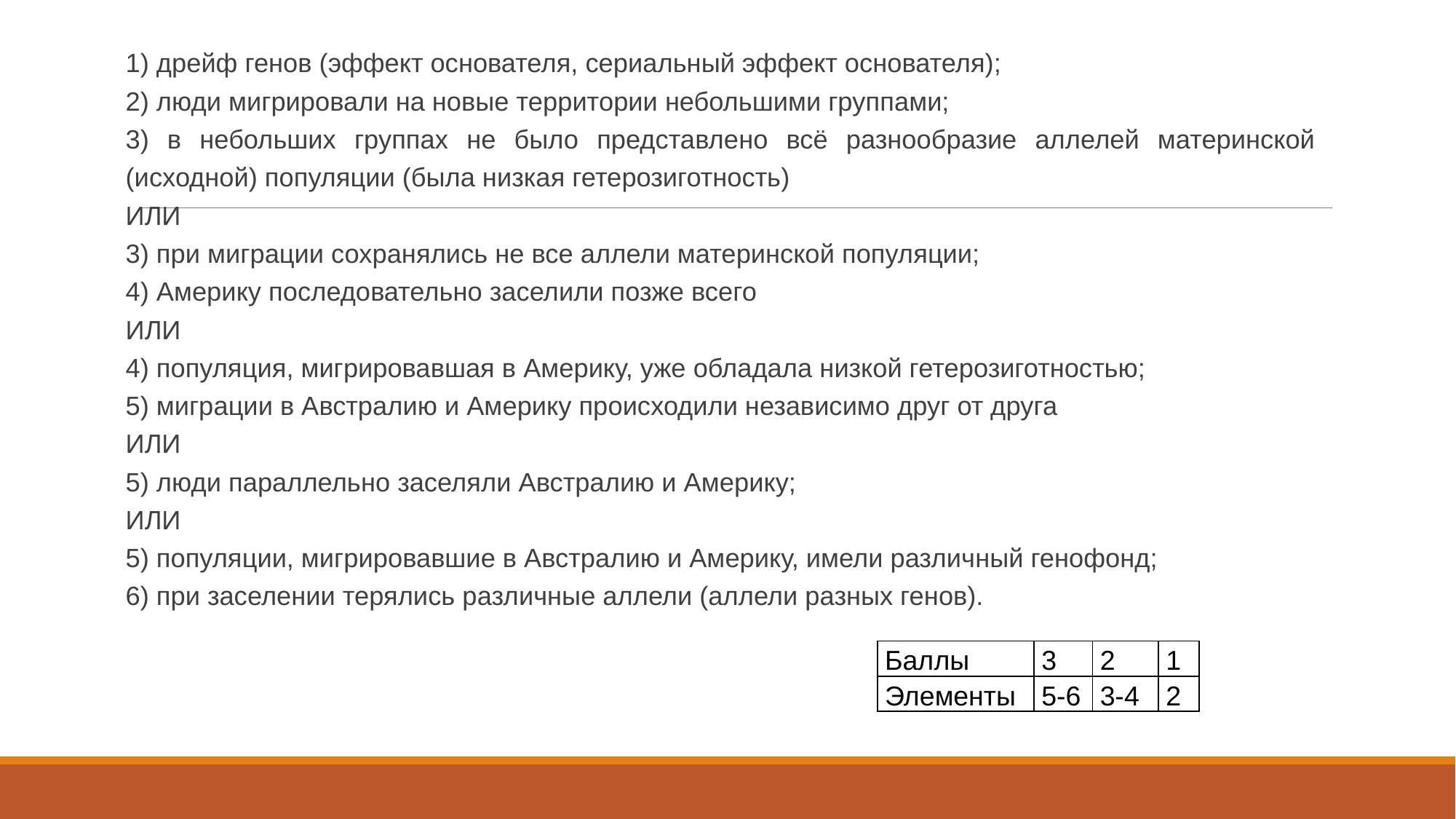

1) дрейф генов (эффект основателя, сериальный эффект основателя);
2) люди мигрировали на новые территории небольшими группами;
3) в небольших группах не было представлено всё разнообразие аллелей материнской (исходной) популяции (была низкая гетерозиготность)
ИЛИ
3) при миграции сохранялись не все аллели материнской популяции;
4) Америку последовательно заселили позже всего
ИЛИ
4) популяция, мигрировавшая в Америку, уже обладала низкой гетерозиготностью;
5) миграции в Австралию и Америку происходили независимо друг от друга
ИЛИ
5) люди параллельно заселяли Австралию и Америку;
ИЛИ
5) популяции, мигрировавшие в Австралию и Америку, имели различный генофонд;
6) при заселении терялись различные аллели (аллели разных генов).

| Баллы | 3 | 2 | 1 |
| --- | --- | --- | --- |
| Элементы | 5-6 | 3-4 | 2 |